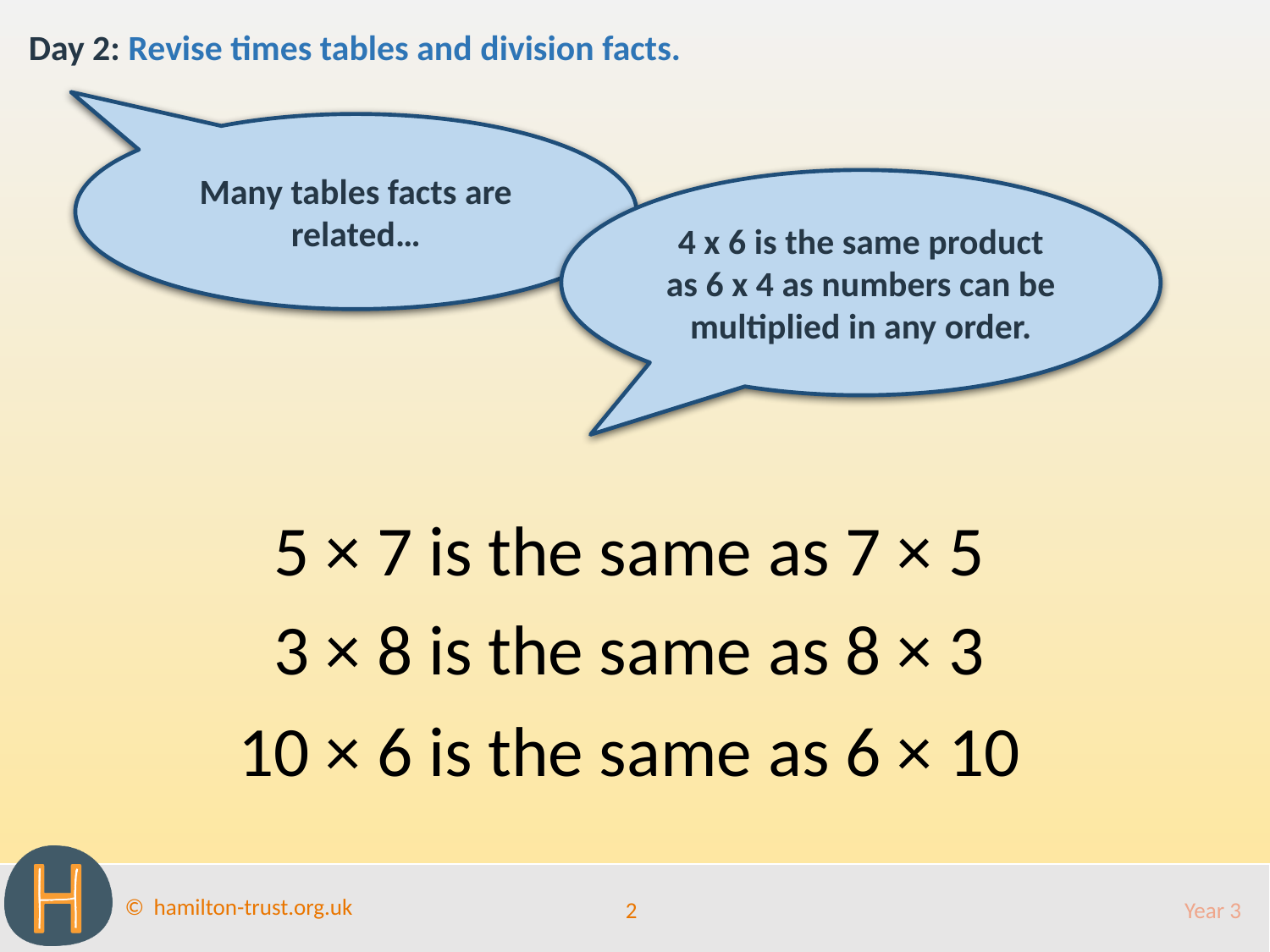

Day 2: Revise times tables and division facts.
Many tables facts are related…
4 x 6 is the same product as 6 x 4 as numbers can be multiplied in any order.
5 × 7 is the same as 7 × 5
3 × 8 is the same as 8 × 3
10 × 6 is the same as 6 × 10
2
Year 3